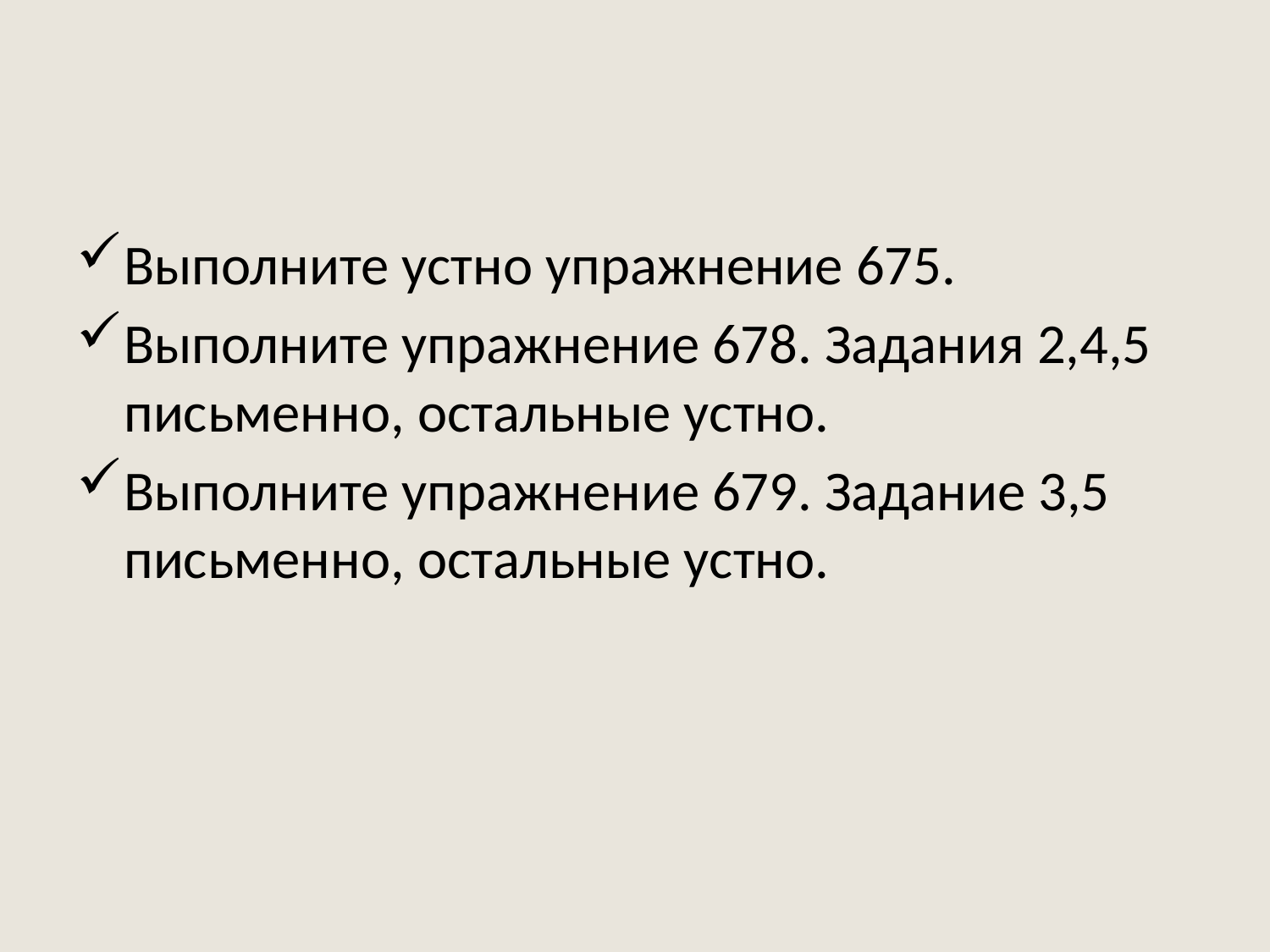

Выполните устно упражнение 675.
Выполните упражнение 678. Задания 2,4,5 письменно, остальные устно.
Выполните упражнение 679. Задание 3,5 письменно, остальные устно.